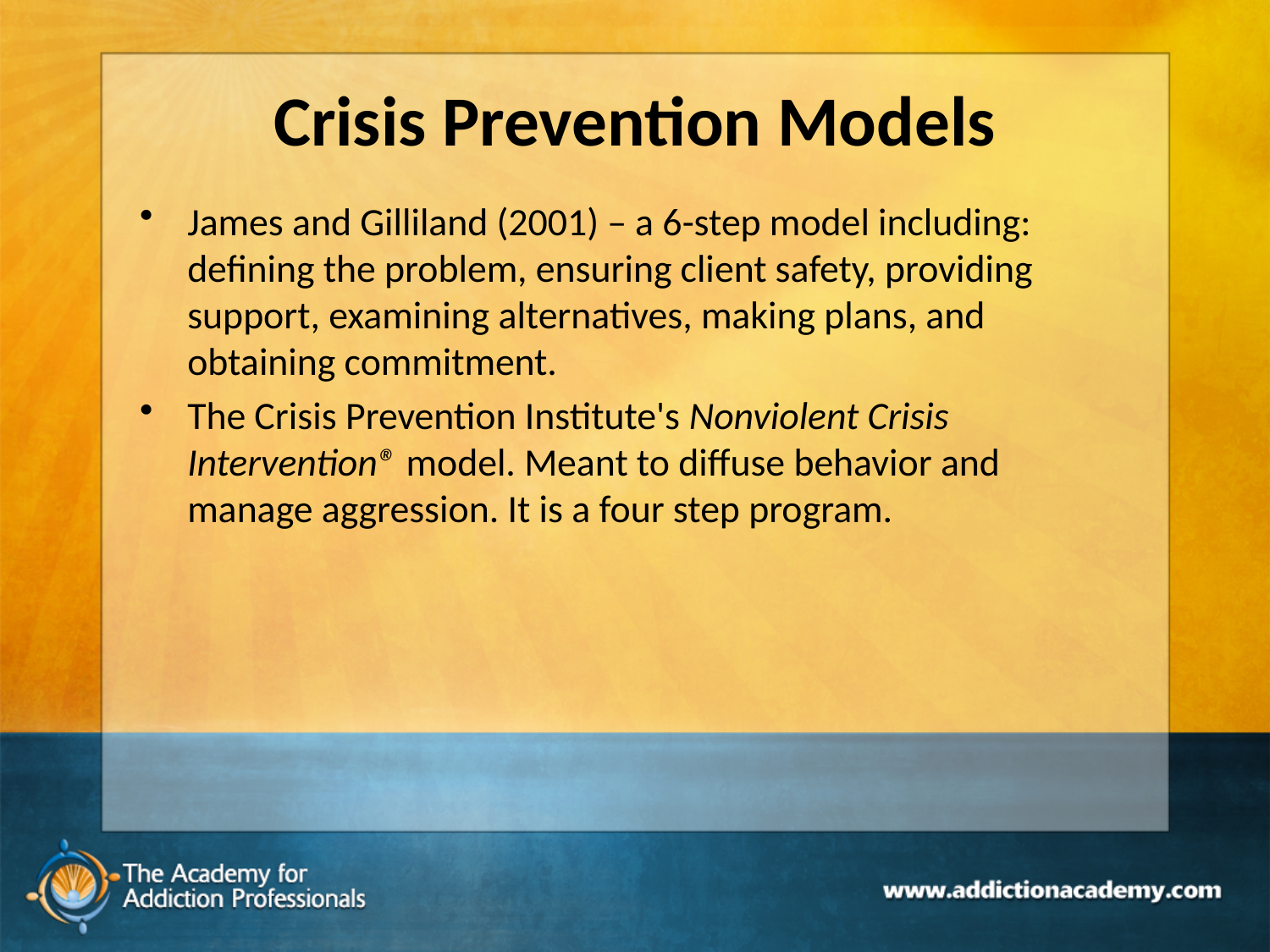

# Crisis Prevention Models
James and Gilliland (2001) – a 6-step model including: defining the problem, ensuring client safety, providing support, examining alternatives, making plans, and obtaining commitment.
The Crisis Prevention Institute's Nonviolent Crisis Intervention® model. Meant to diffuse behavior and manage aggression. It is a four step program.